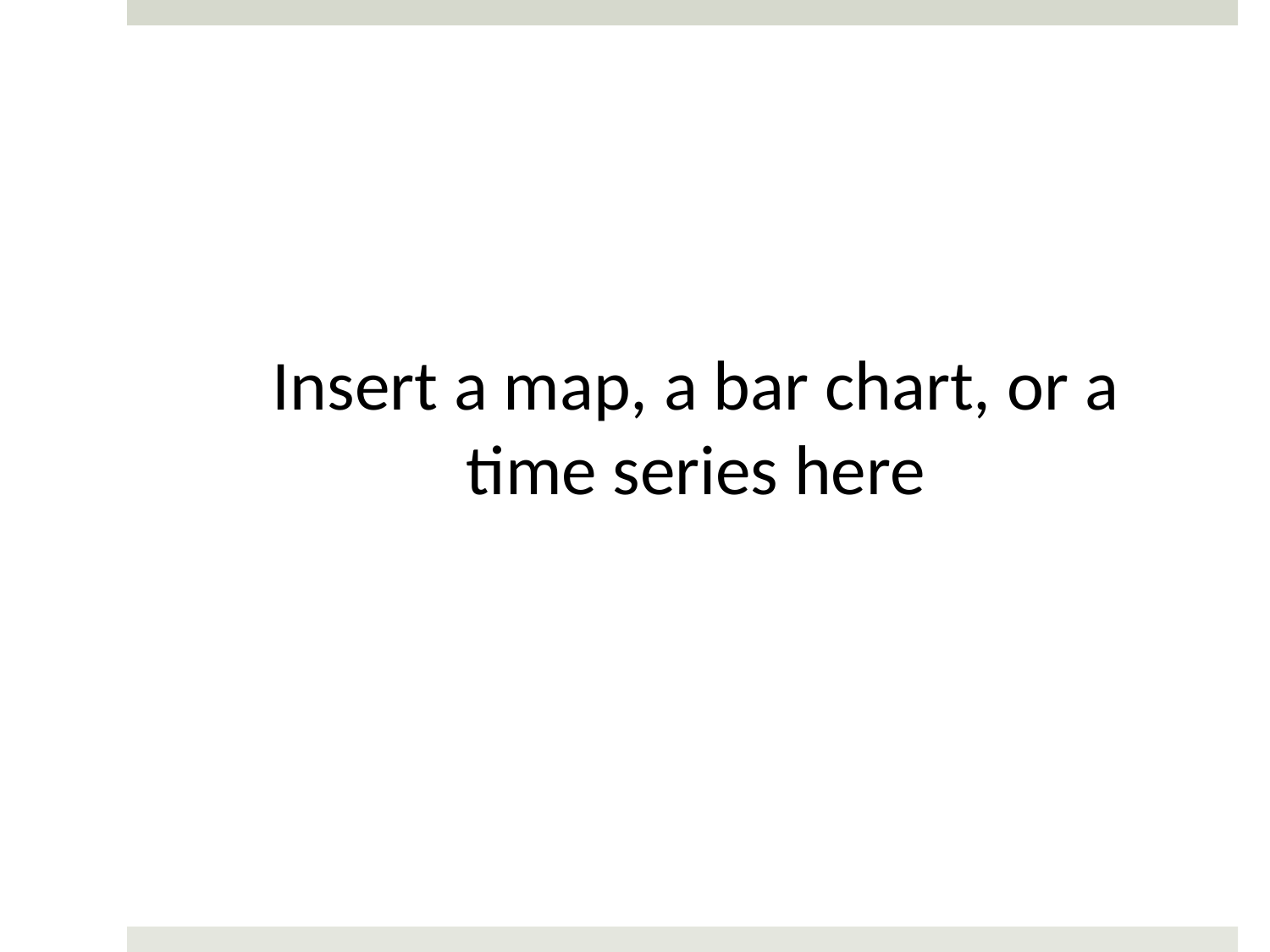

Insert a map, a bar chart, or a time series here